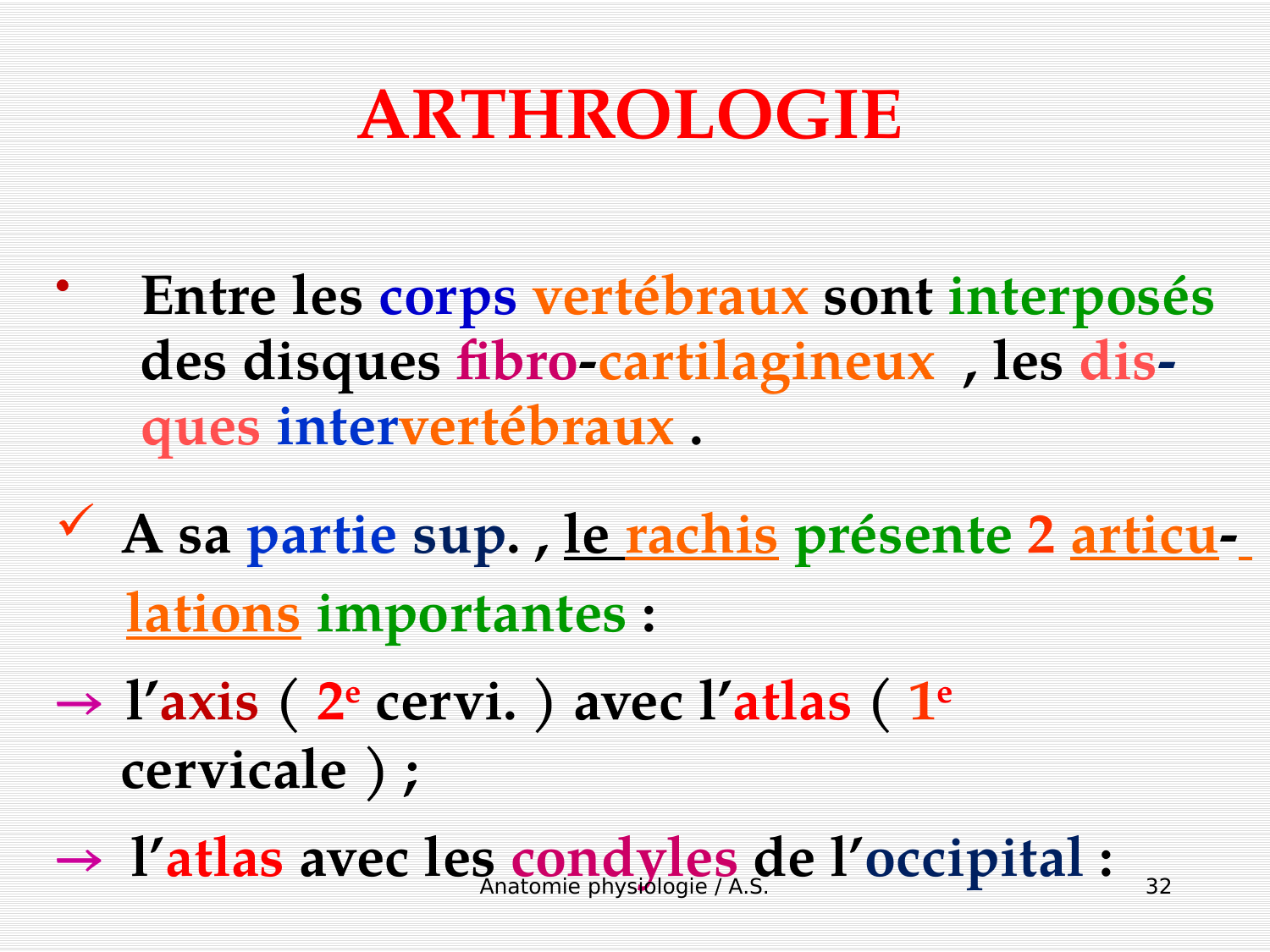

# ARTHROLOGIE
Entre les corps vertébraux sont interposés
      des disques fibro-cartilagineux  , les dis-
      ques intervertébraux .

A sa partie sup. , le rachis présente 2 articu-
     lations importantes :
→  l’axis ( 2e cervi. ) avec l’atlas ( 1e cervicale ) ;
→  l’atlas avec les condyles de l’occipital :

Anatomie physiologie / A.S.
32